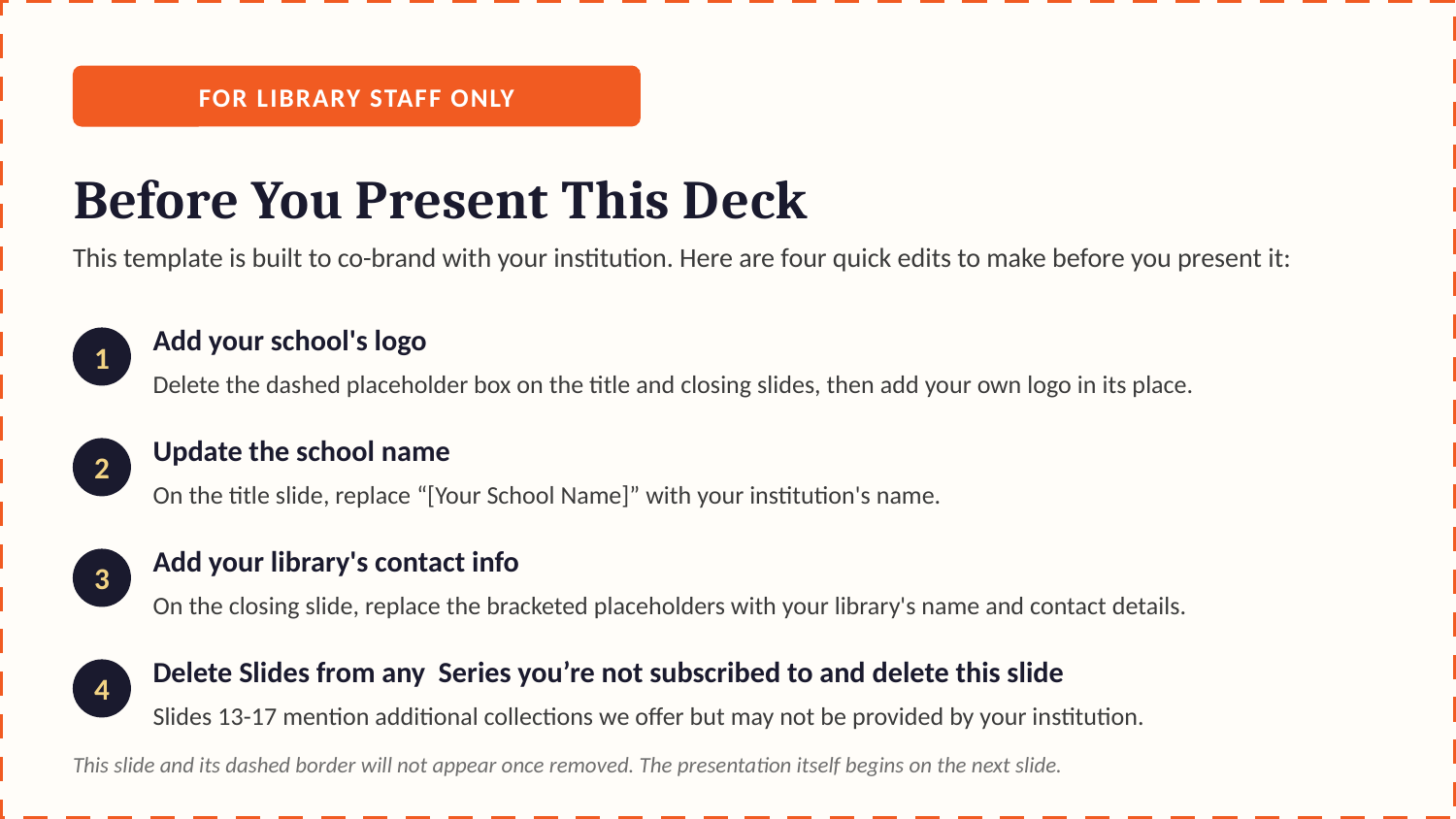

FOR LIBRARY STAFF ONLY
Before You Present This Deck
This template is built to co-brand with your institution. Here are four quick edits to make before you present it:
Add your school's logo

1
Delete the dashed placeholder box on the title and closing slides, then add your own logo in its place.
Update the school name

2
On the title slide, replace “[Your School Name]” with your institution's name.
Add your library's contact info

3
On the closing slide, replace the bracketed placeholders with your library's name and contact details.
Delete Slides from any  Series you’re not subscribed to and delete this slide

4
Slides 13-17 mention additional collections we offer but may not be provided by your institution.
This slide and its dashed border will not appear once removed. The presentation itself begins on the next slide.